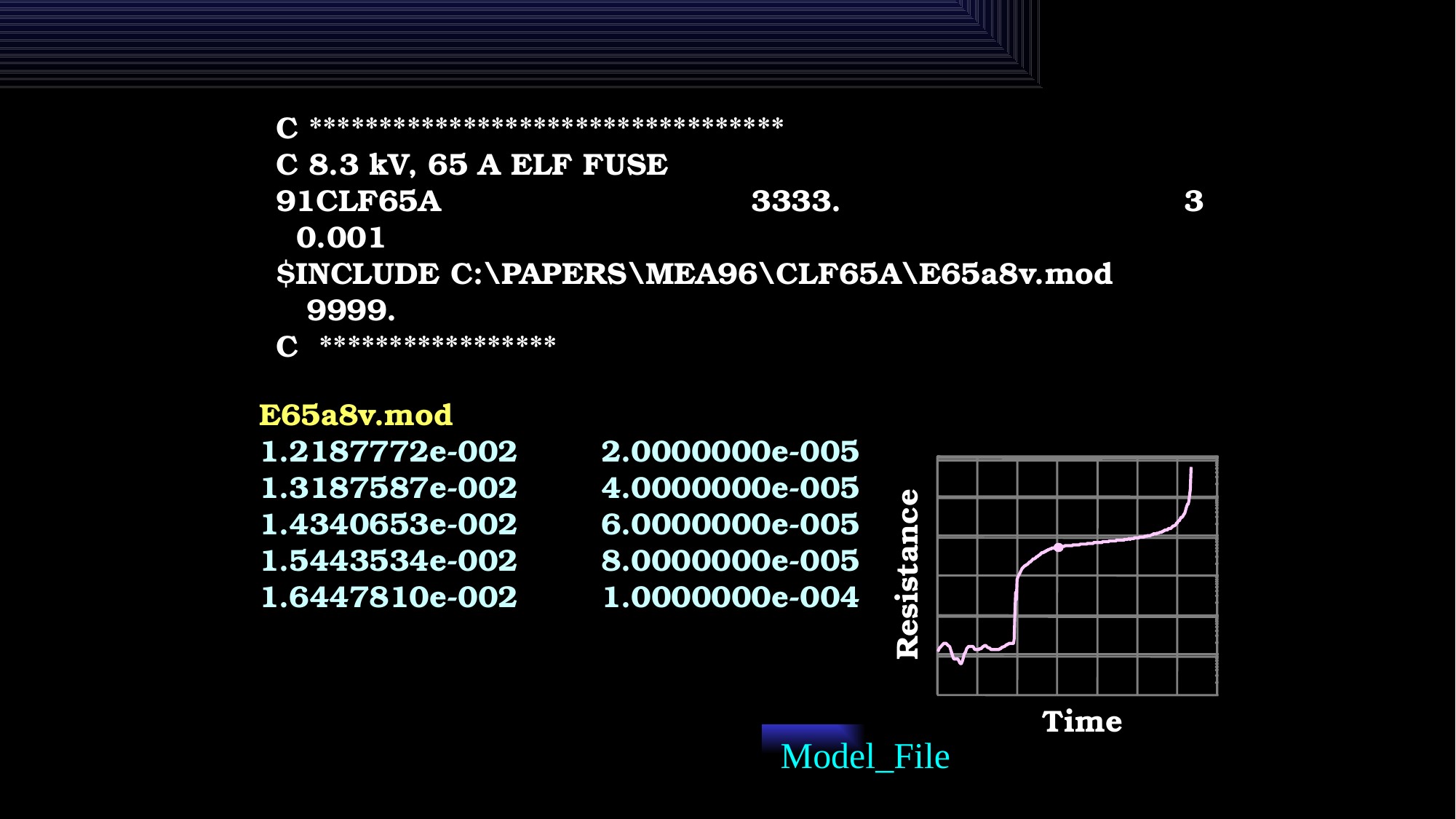

C **********************************
C 8.3 kV, 65 A ELF FUSE
91CLF65A                              3333.                                 3
  0.001
$INCLUDE C:\PAPERS\MEA96\CLF65A\E65a8v.mod
   9999.
C  *****************
  E65a8v.mod
  1.2187772e-002        2.0000000e-005
  1.3187587e-002        4.0000000e-005
  1.4340653e-002        6.0000000e-005
  1.5443534e-002        8.0000000e-005
  1.6447810e-002        1.0000000e-004

Resistance

Time
Model_File